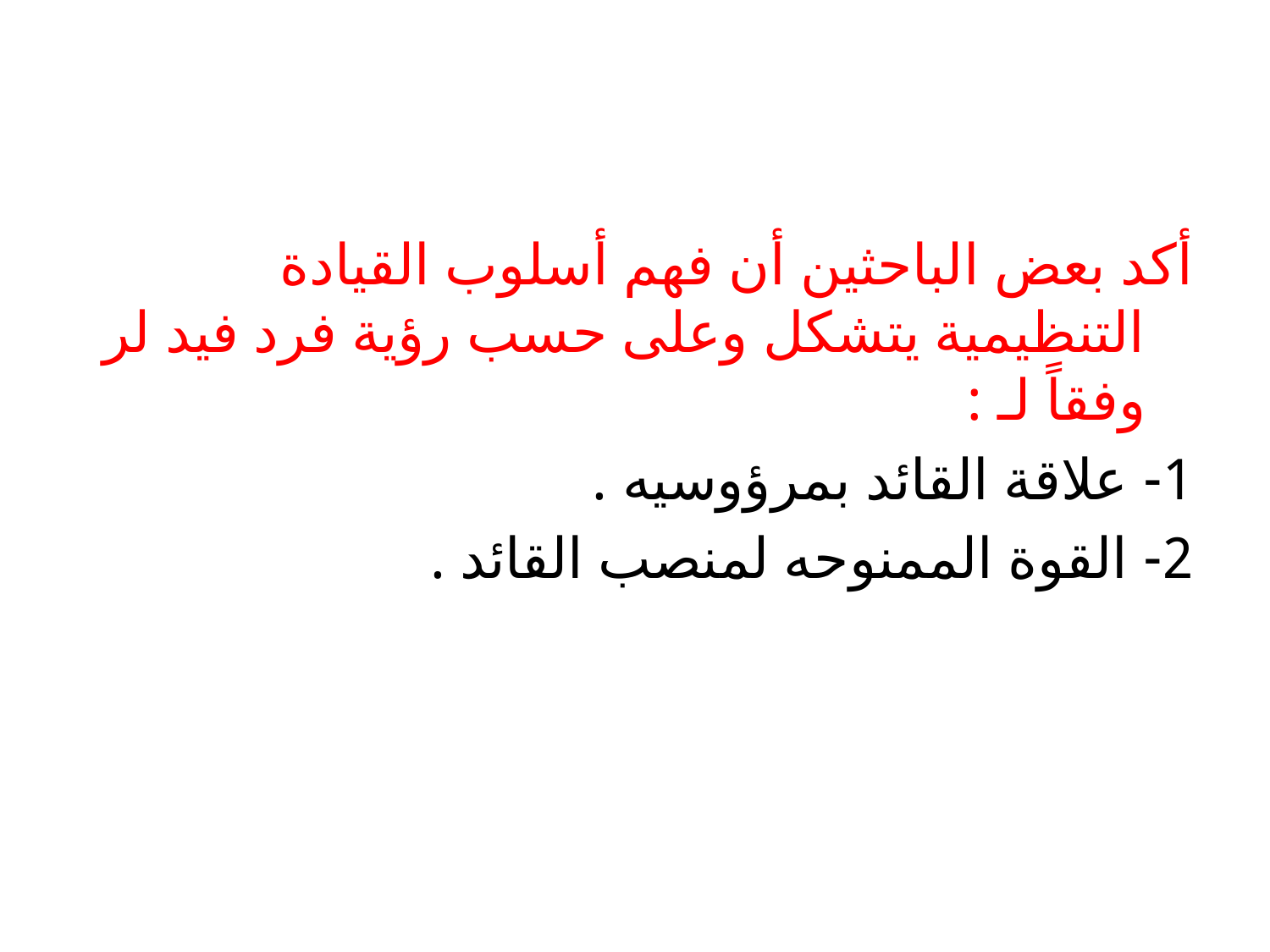

أكد بعض الباحثين أن فهم أسلوب القيادة التنظيمية يتشكل وعلى حسب رؤية فرد فيد لر وفقاً لـ :
1- علاقة القائد بمرؤوسيه .
2- القوة الممنوحه لمنصب القائد .